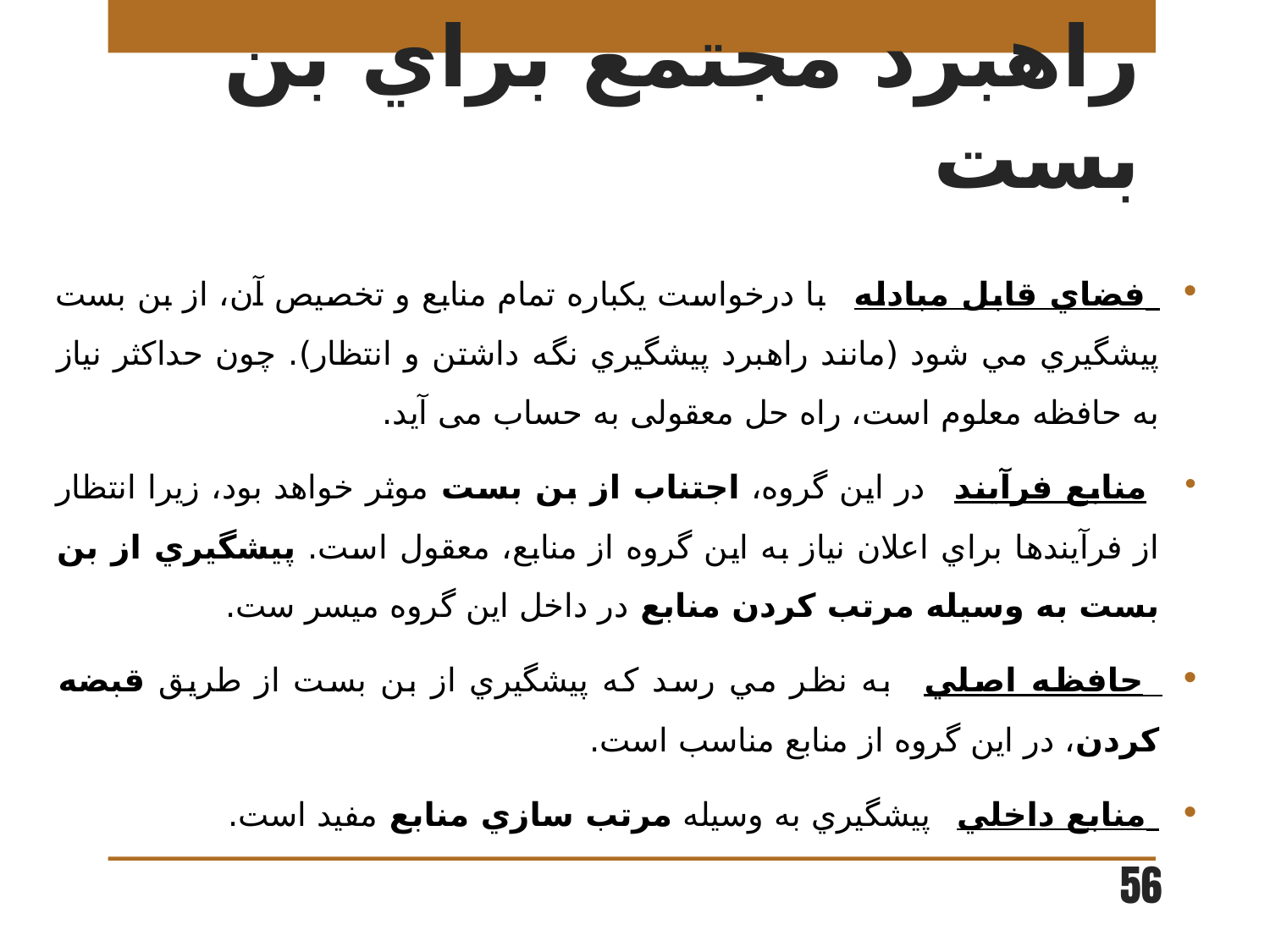

# راهبرد مجتمع براي بن بست
 فضاي قابل مبادله  با درخواست يكباره تمام منابع و تخصيص آن، از بن بست پيشگيري مي شود (مانند راهبرد پيشگيري نگه داشتن و انتظار). چون حداکثر نیاز به حافظه معلوم است، راه حل معقولی به حساب می آید.
 منابع فرآيند  در اين گروه، اجتناب از بن بست موثر خواهد بود، زيرا انتظار از فرآيندها براي اعلان نياز به اين گروه از منابع، معقول است. پيشگيري از بن بست به وسيله مرتب كردن منابع در داخل اين گروه ميسر ست.
 حافظه اصلي  به نظر مي رسد كه پيشگيري از بن بست از طريق قبضه كردن، در اين گروه از منابع مناسب است.
 منابع داخلي  پيشگيري به وسيله مرتب سازي منابع مفيد است.
56